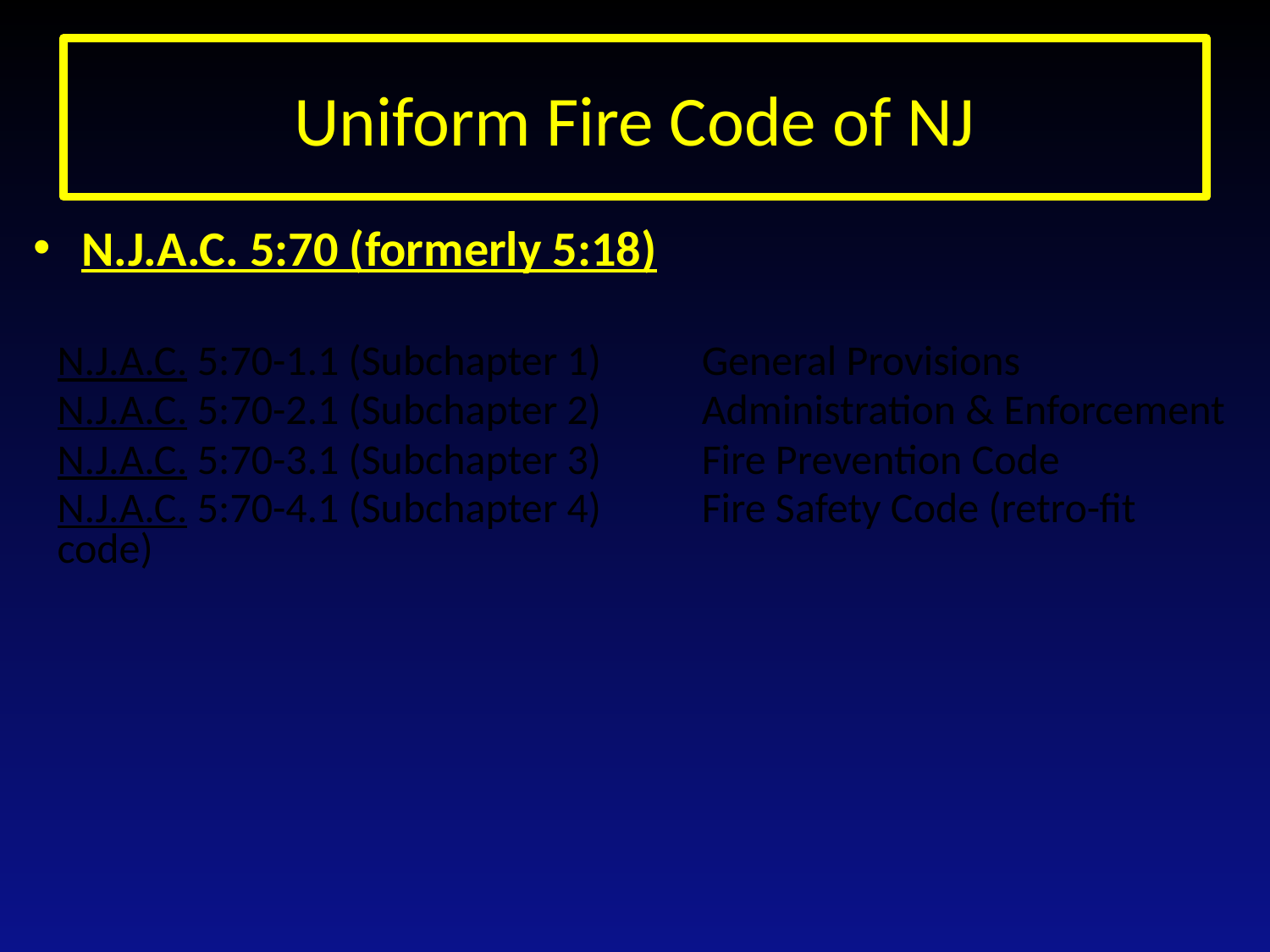

# Uniform Fire Code of NJ
N.J.A.C. 5:70 (formerly 5:18)
N.J.A.C. 5:70-1.1 (Subchapter 1)	 General Provisions
N.J.A.C. 5:70-2.1 (Subchapter 2)	 Administration & Enforcement
N.J.A.C. 5:70-3.1 (Subchapter 3)	 Fire Prevention Code
N.J.A.C. 5:70-4.1 (Subchapter 4)	 Fire Safety Code (retro-fit code)